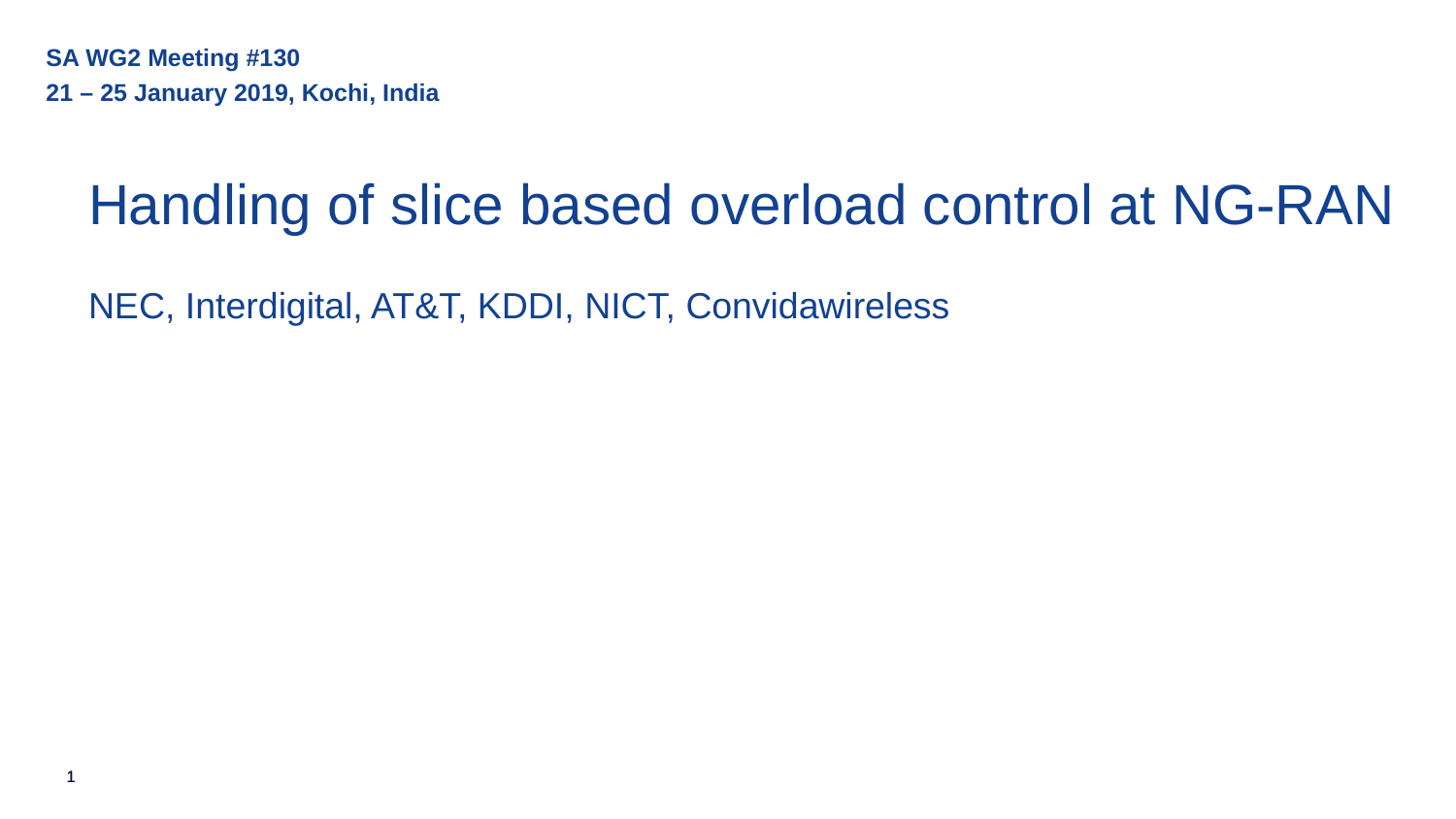

SA WG2 Meeting #130								 			       S2-1900686
21 – 25 January 2019, Kochi, India									rev of S2-1900433
Handling of slice based overload control at NG-RAN

NEC, Interdigital, AT&T, KDDI, NICT, Convidawireless